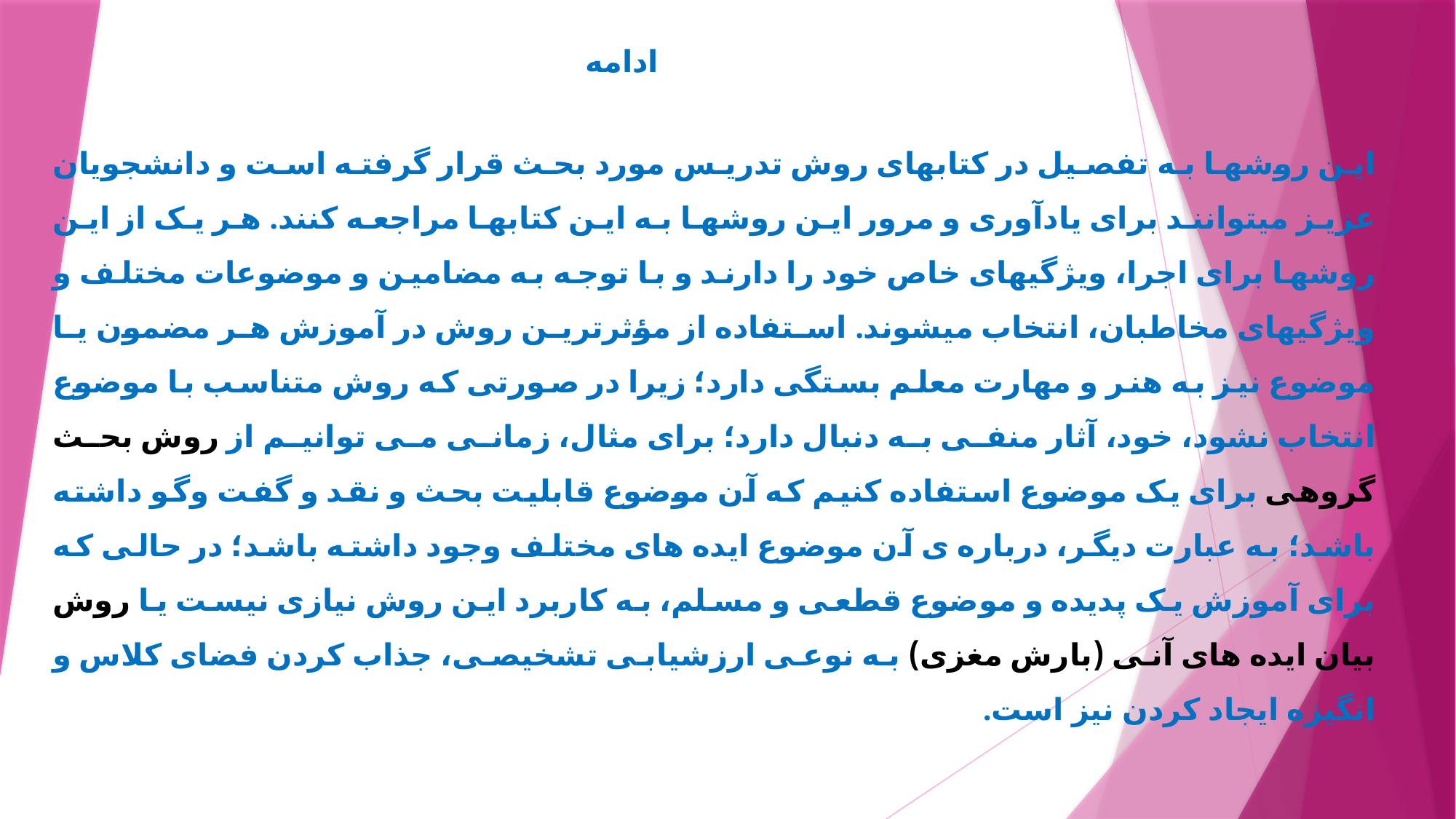

# ادامه
اين روشها به تفصيل در کتابهای روش تدريس مورد بحث قرار گرفته است و دانشجويان عزيز میتوانند برای يادآوری و مرور اين روشها به اين کتابها مراجعه کنند. هر يک از اين روشها برای اجرا، ويژگیهای خاص خود را دارند و با توجه به مضامين و موضوعات مختلف و ويژگیهای مخاطبان، انتخاب میشوند. استفاده از مؤثرترين روش در آموزش هر مضمون يا موضوع نيز به هنر و مهارت معلم بستگی دارد؛ زيرا در صورتی که روش متناسب با موضوع انتخاب نشود، خود، آثار منفی به دنبال دارد؛ برای مثال، زمانی می توانيم از روش بحث گروهی برای يک موضوع استفاده کنيم که آن موضوع قابليت بحث و نقد و گفت وگو داشته باشد؛ به عبارت ديگر، درباره ی آن موضوع ايده های مختلف وجود داشته باشد؛ در حالی که برای آموزش يک پديده و موضوع قطعی و مسلم، به کاربرد اين روش نيازی نيست يا روش بيان ايده های آنی (بارش مغزی) به نوعی ارزشيابی تشخيصی، جذاب کردن فضای کلاس و انگيزه ايجاد کردن نيز است.